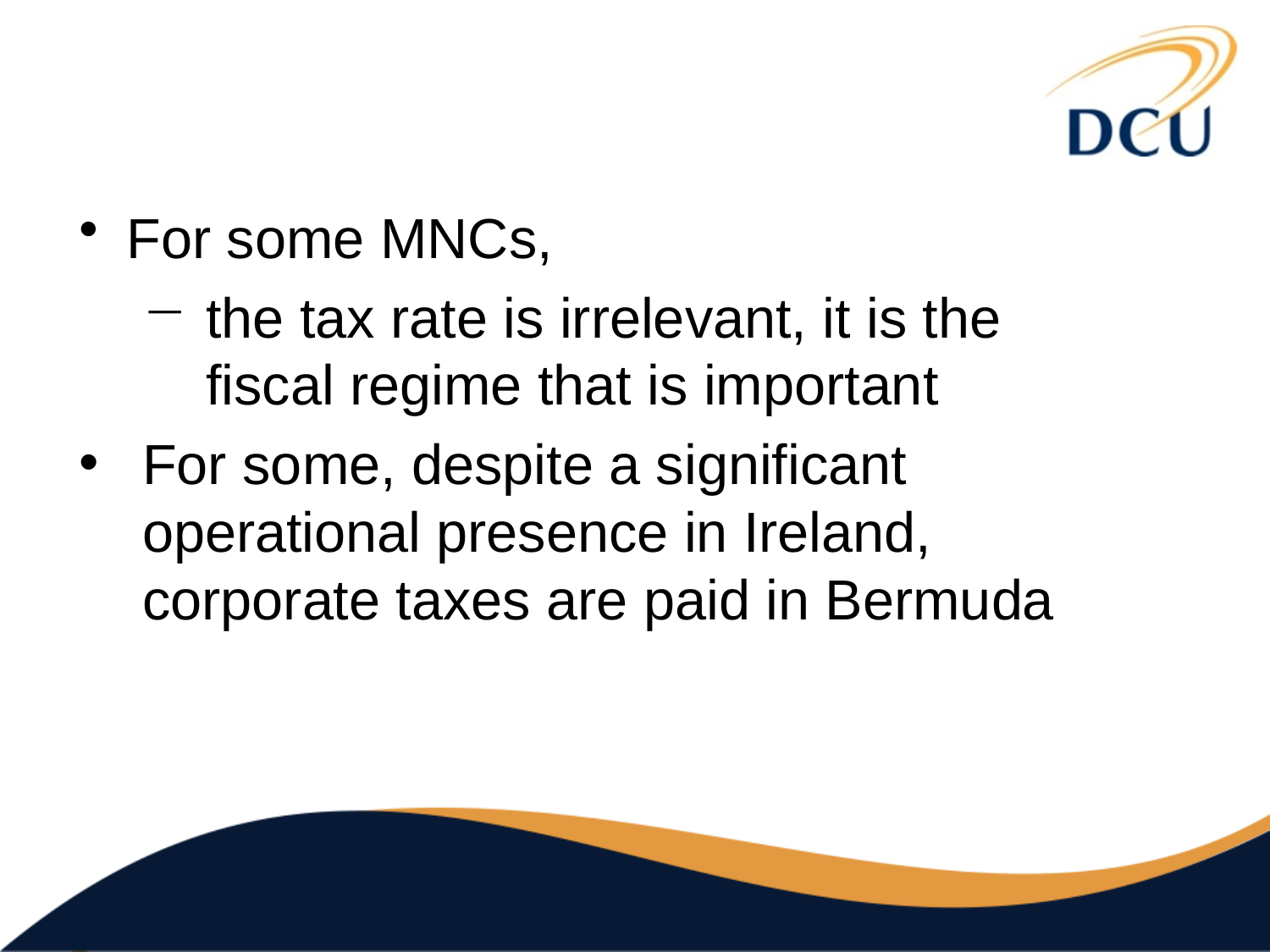

For some MNCs,
the tax rate is irrelevant, it is the fiscal regime that is important
For some, despite a significant operational presence in Ireland, corporate taxes are paid in Bermuda